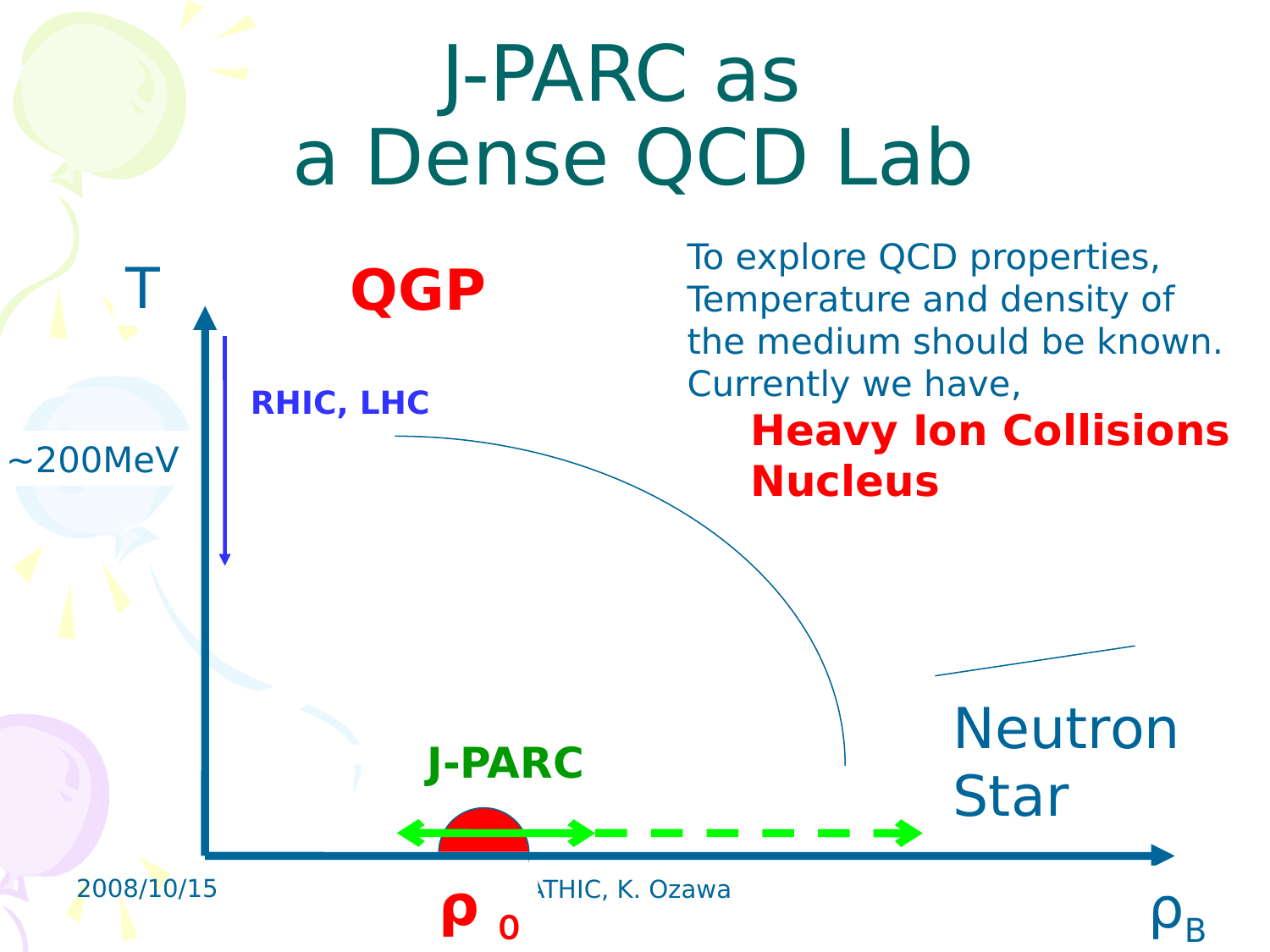

# J-PARC as a Dense QCD Lab
To explore QCD properties, Temperature and density of the medium should be known.
Currently we have,
Heavy Ion Collisions
Nucleus
T
QGP

RHIC, LHC
~200MeV

Neutron
Star
J-PARC

ρ０
ρB
2008/10/15
2
ATHIC, K. Ozawa